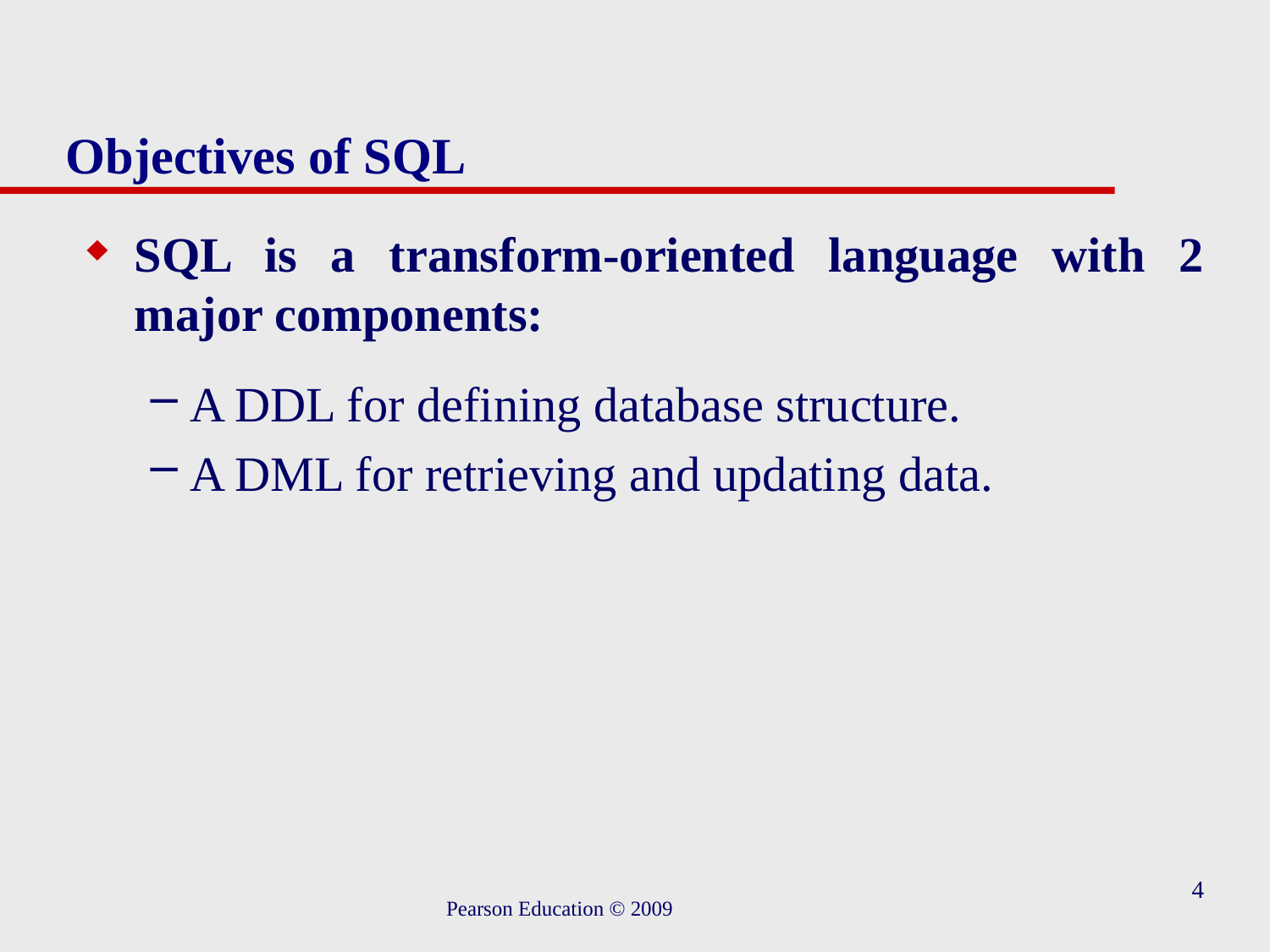

# Objectives of SQL
SQL is a transform-oriented language with 2 major components:

A DDL for defining database structure.
A DML for retrieving and updating data.

4
Pearson Education © 2009